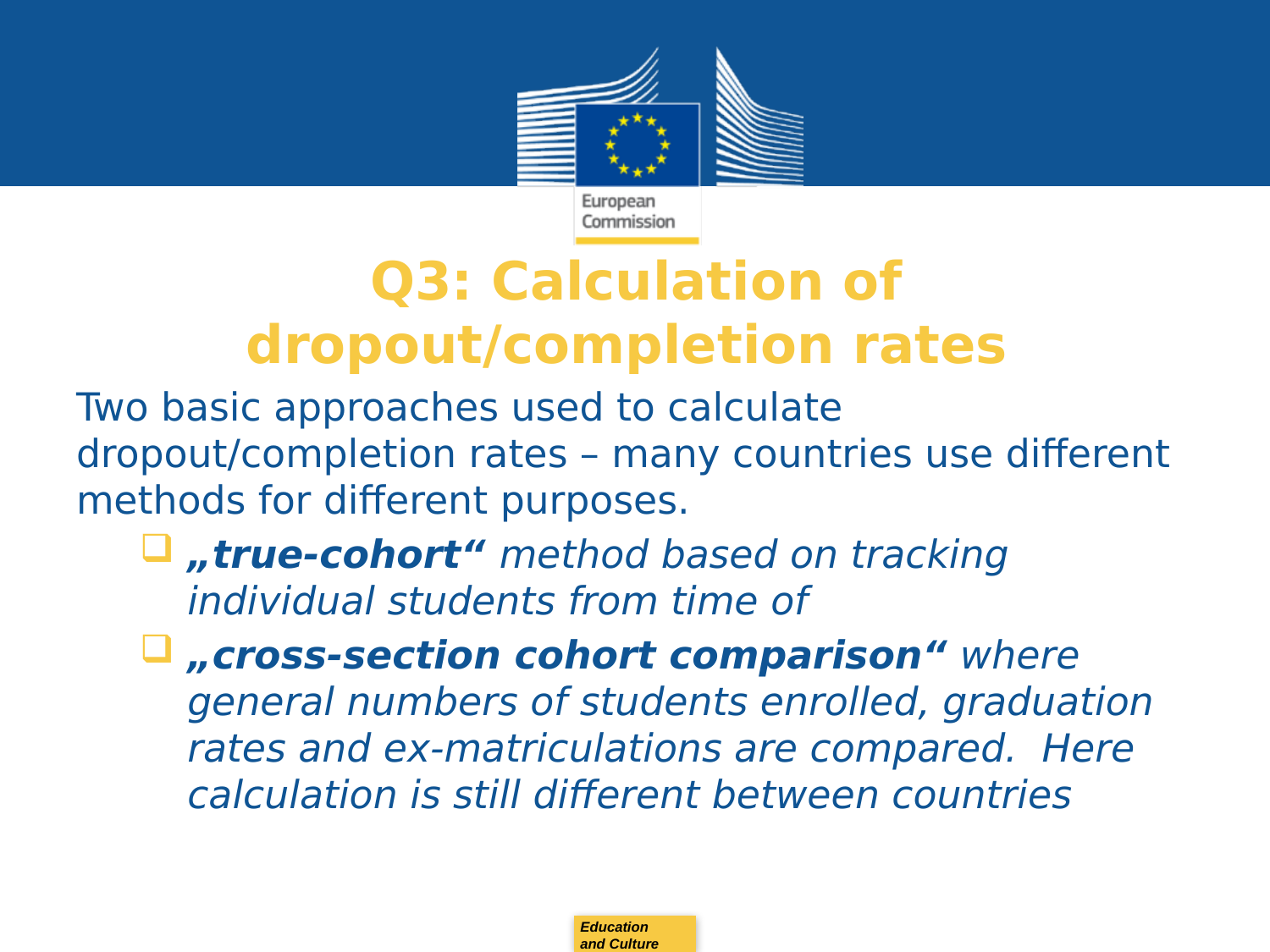

# Q3: Calculation of dropout/completion rates
Two basic approaches used to calculate dropout/completion rates – many countries use different methods for different purposes.
„true-cohort“ method based on tracking individual students from time of
„cross-section cohort comparison“ where general numbers of students enrolled, graduation rates and ex-matriculations are compared.  Here calculation is still different between countries

Education
and Culture